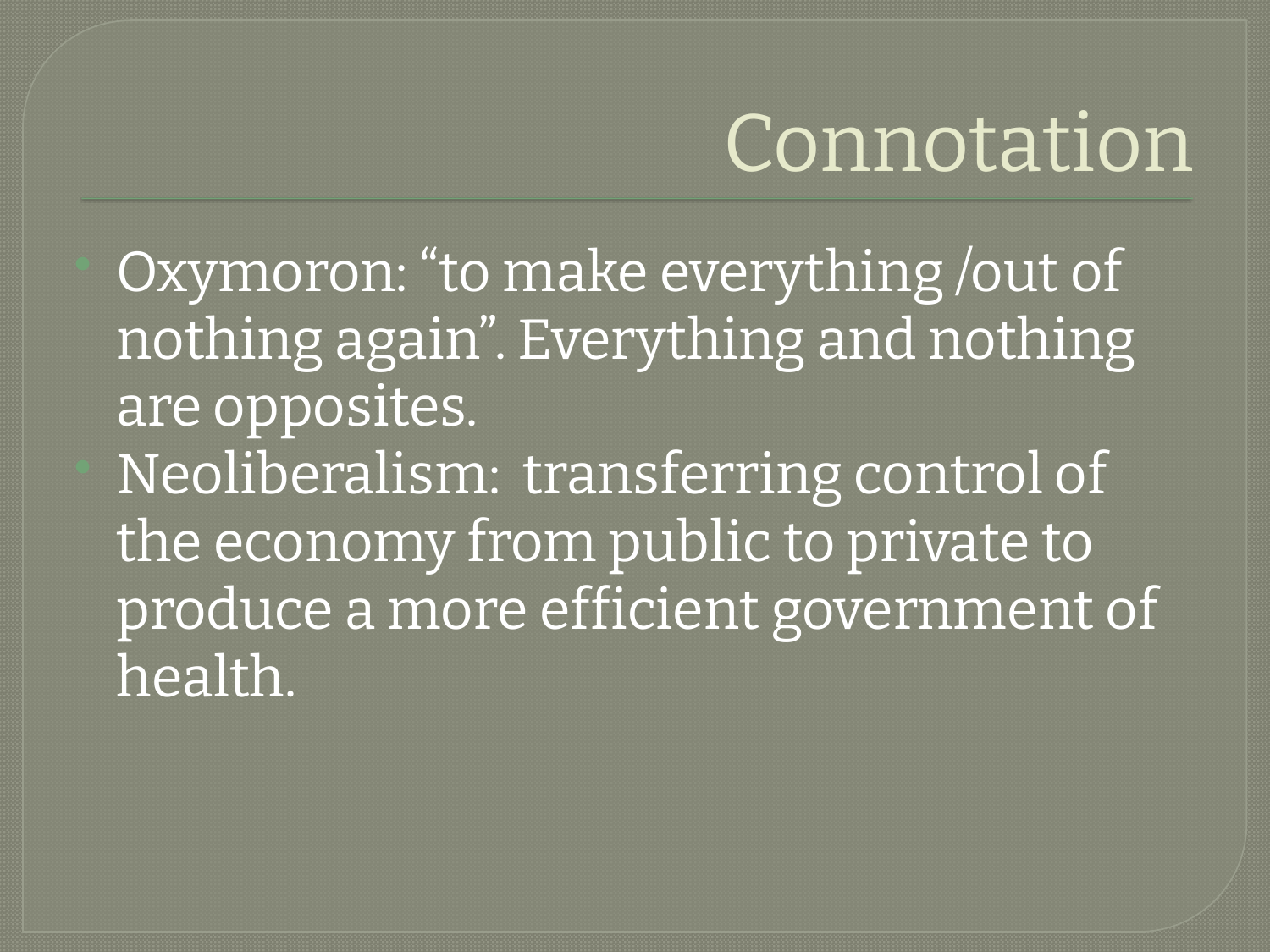

# Connotation
Oxymoron: “to make everything /out of nothing again”. Everything and nothing are opposites.
Neoliberalism:  transferring control of the economy from public to private to produce a more efficient government of health.